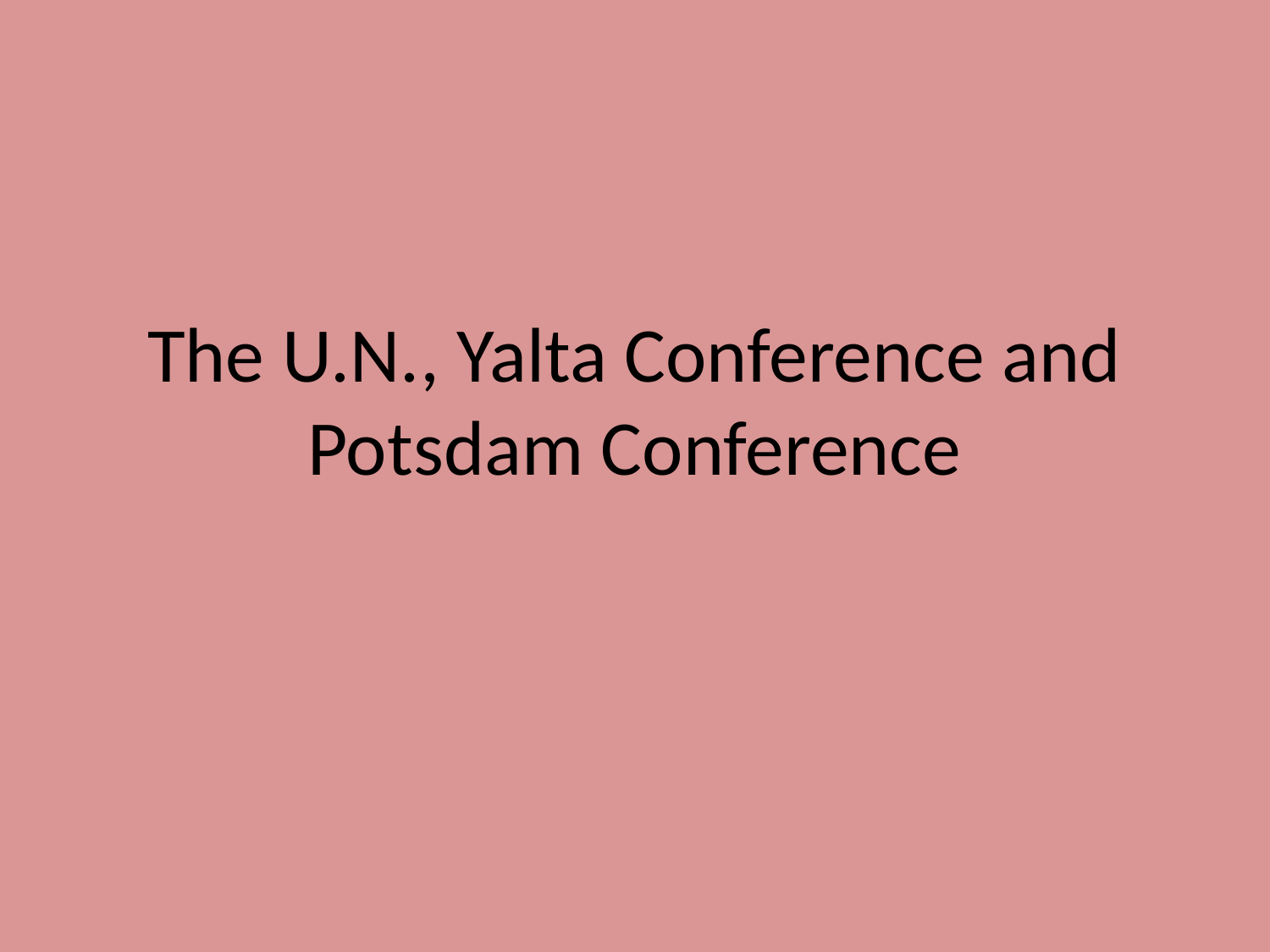

# The U.N., Yalta Conference and Potsdam Conference